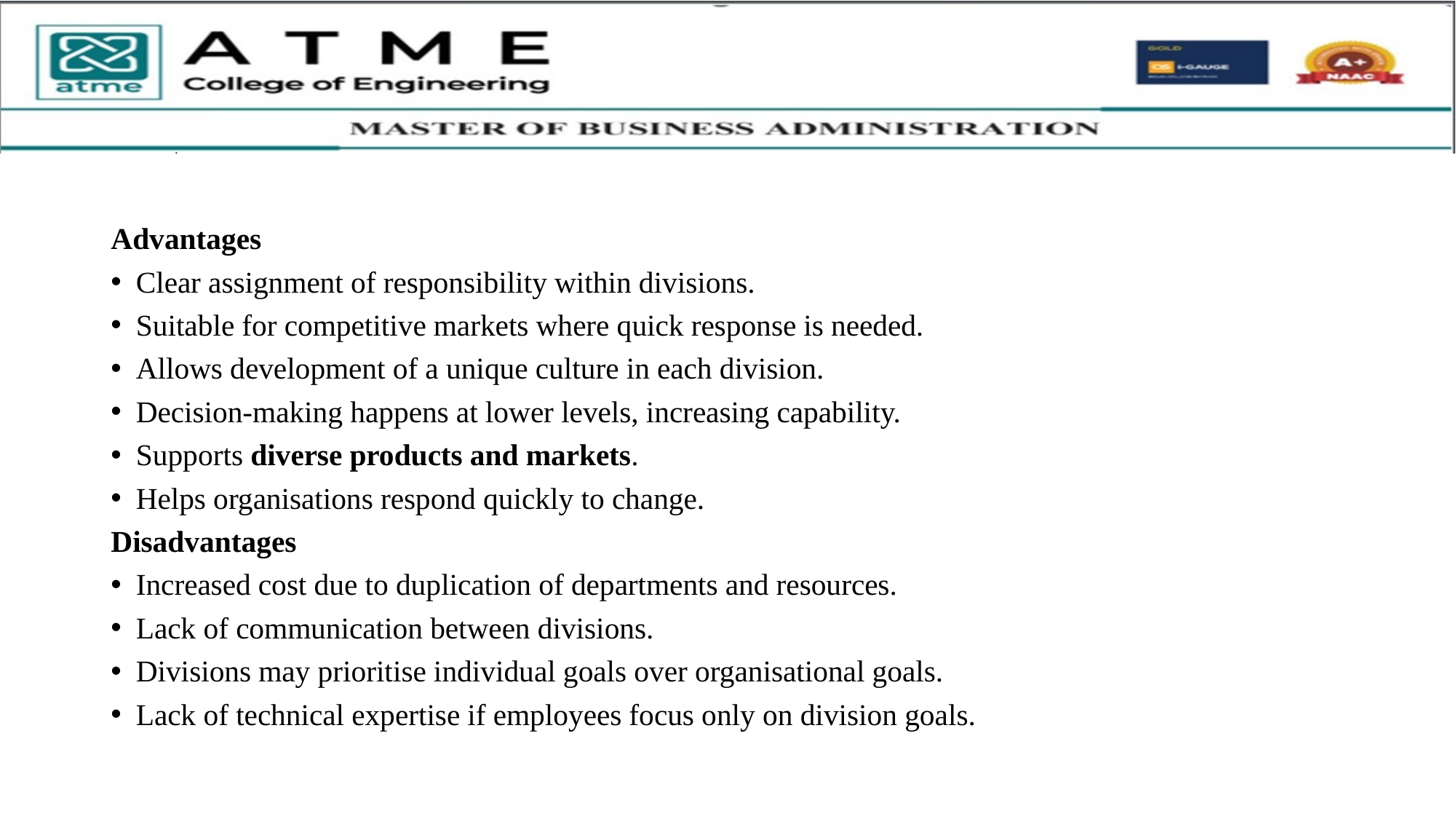

Advantages
Clear assignment of responsibility within divisions.
Suitable for competitive markets where quick response is needed.
Allows development of a unique culture in each division.
Decision-making happens at lower levels, increasing capability.
Supports diverse products and markets.
Helps organisations respond quickly to change.
Disadvantages
Increased cost due to duplication of departments and resources.
Lack of communication between divisions.
Divisions may prioritise individual goals over organisational goals.
Lack of technical expertise if employees focus only on division goals.